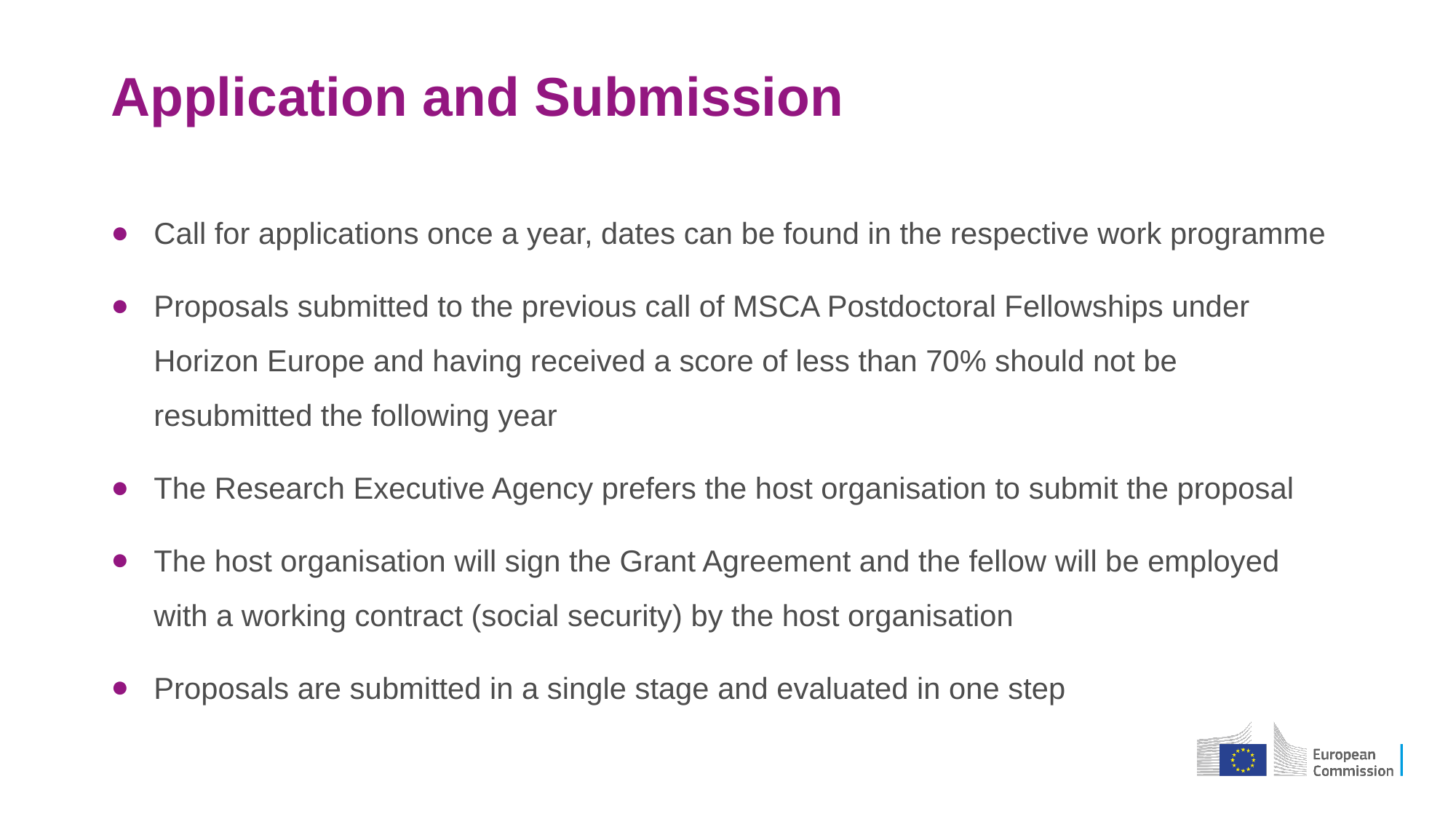

# Application and Submission
Call for applications once a year, dates can be found in the respective work programme
Proposals submitted to the previous call of MSCA Postdoctoral Fellowships under Horizon Europe and having received a score of less than 70% should not be resubmitted the following year
The Research Executive Agency prefers the host organisation to submit the proposal
The host organisation will sign the Grant Agreement and the fellow will be employed with a working contract (social security) by the host organisation
Proposals are submitted in a single stage and evaluated in one step